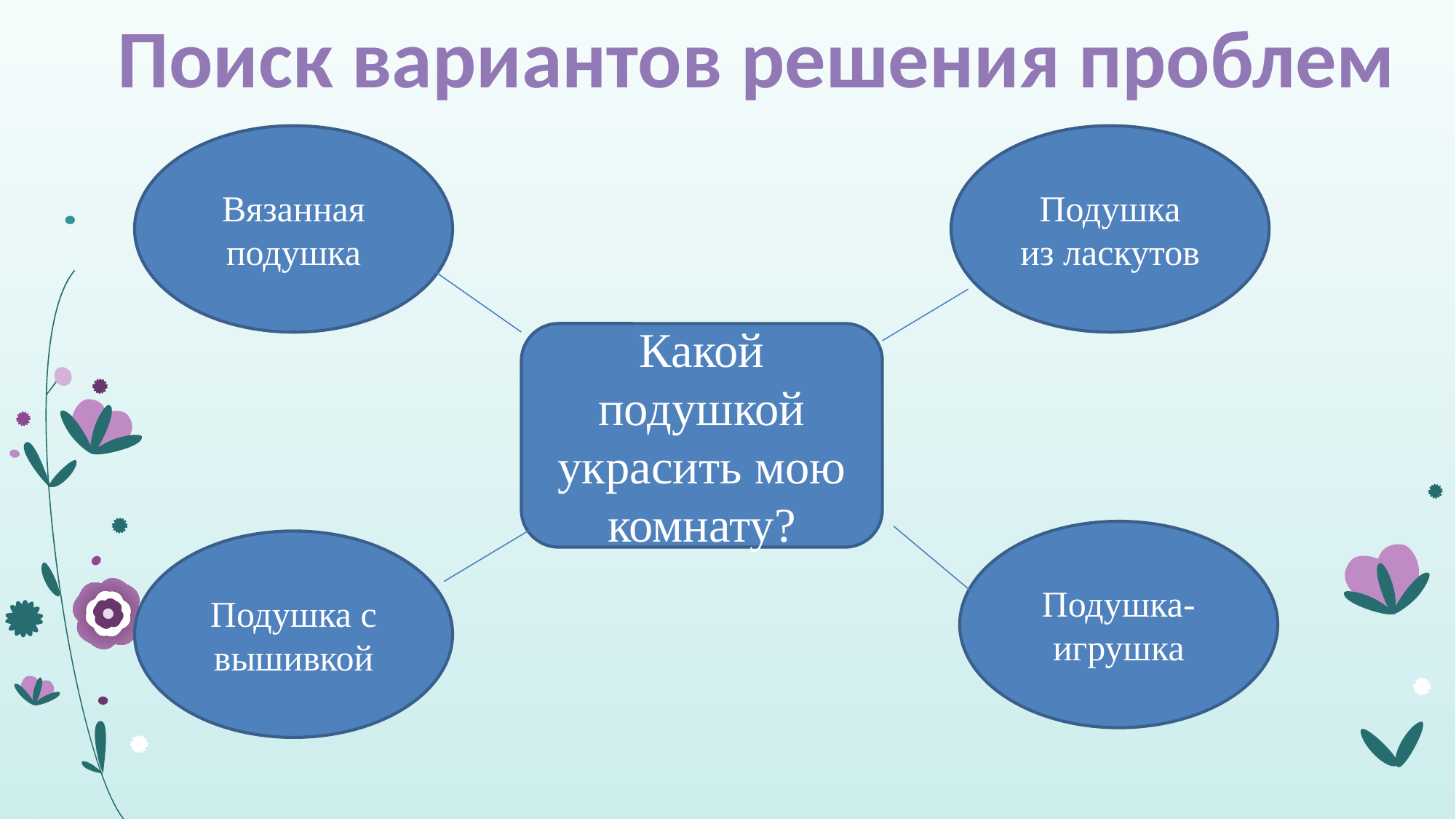

Поиск вариантов решения проблем
#
Вязанная подушка
Подушка
из ласкутов
Какой подушкой украсить мою комнату?
Подушка-игрушка
Подушка с вышивкой